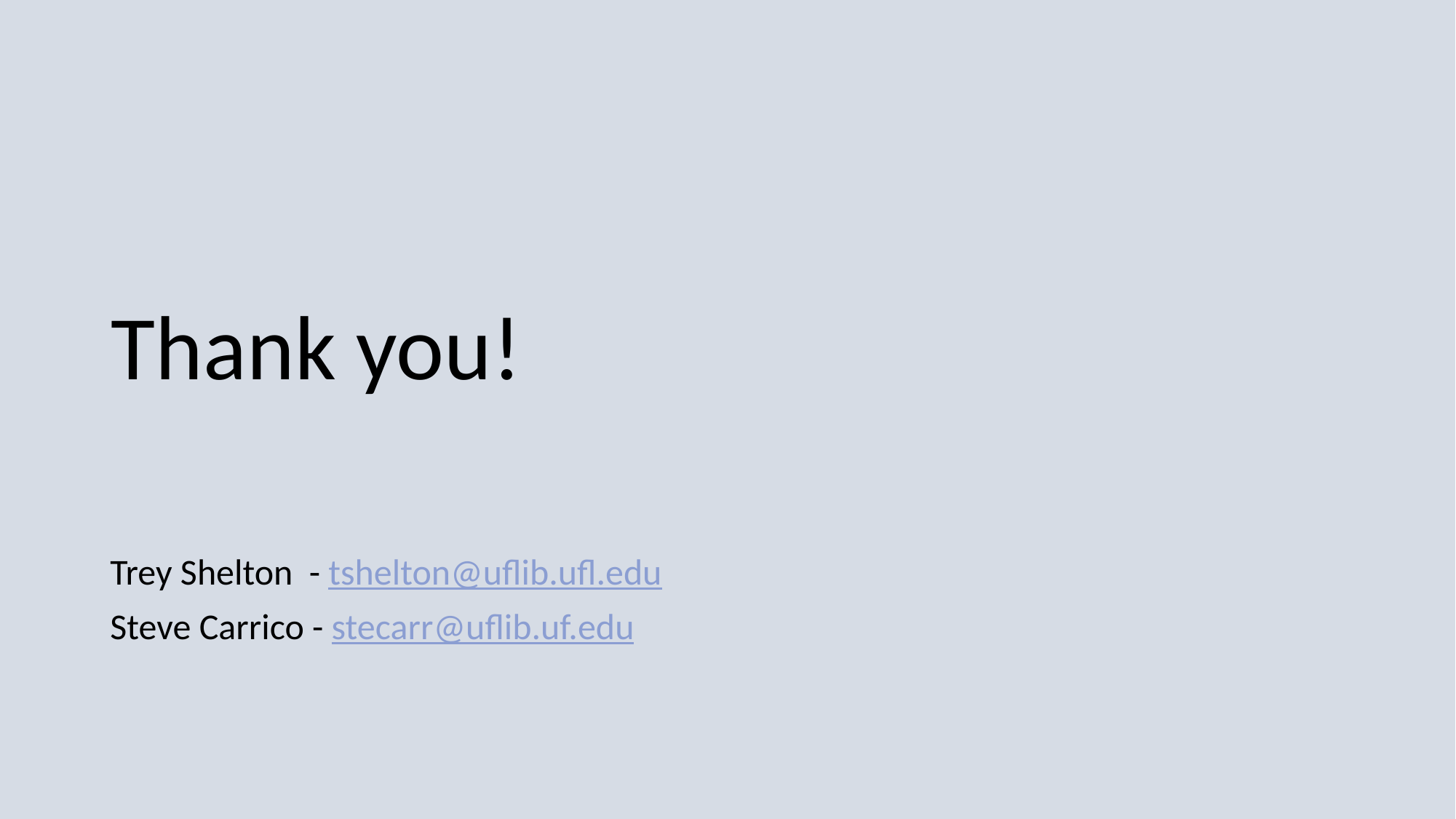

# Thank you!
Trey Shelton  - tshelton@uflib.ufl.edu
Steve Carrico - stecarr@uflib.uf.edu